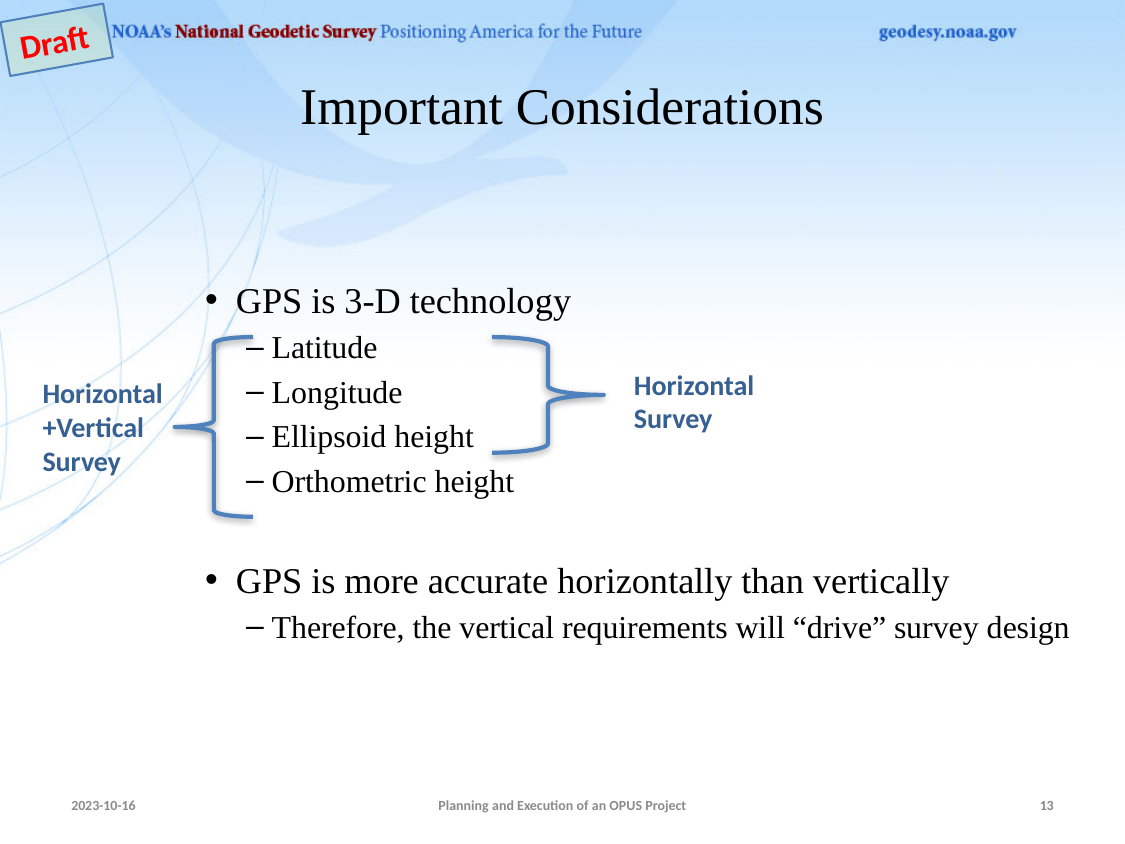

Draft
# Important Considerations
GPS is 3-D technology
Latitude
Longitude
Ellipsoid height
Orthometric height

GPS is more accurate horizontally than vertically
Therefore, the vertical requirements will “drive” survey design

Horizontal Survey
Horizontal+Vertical  Survey
2023-10-16
Planning and Execution of an OPUS Project
13